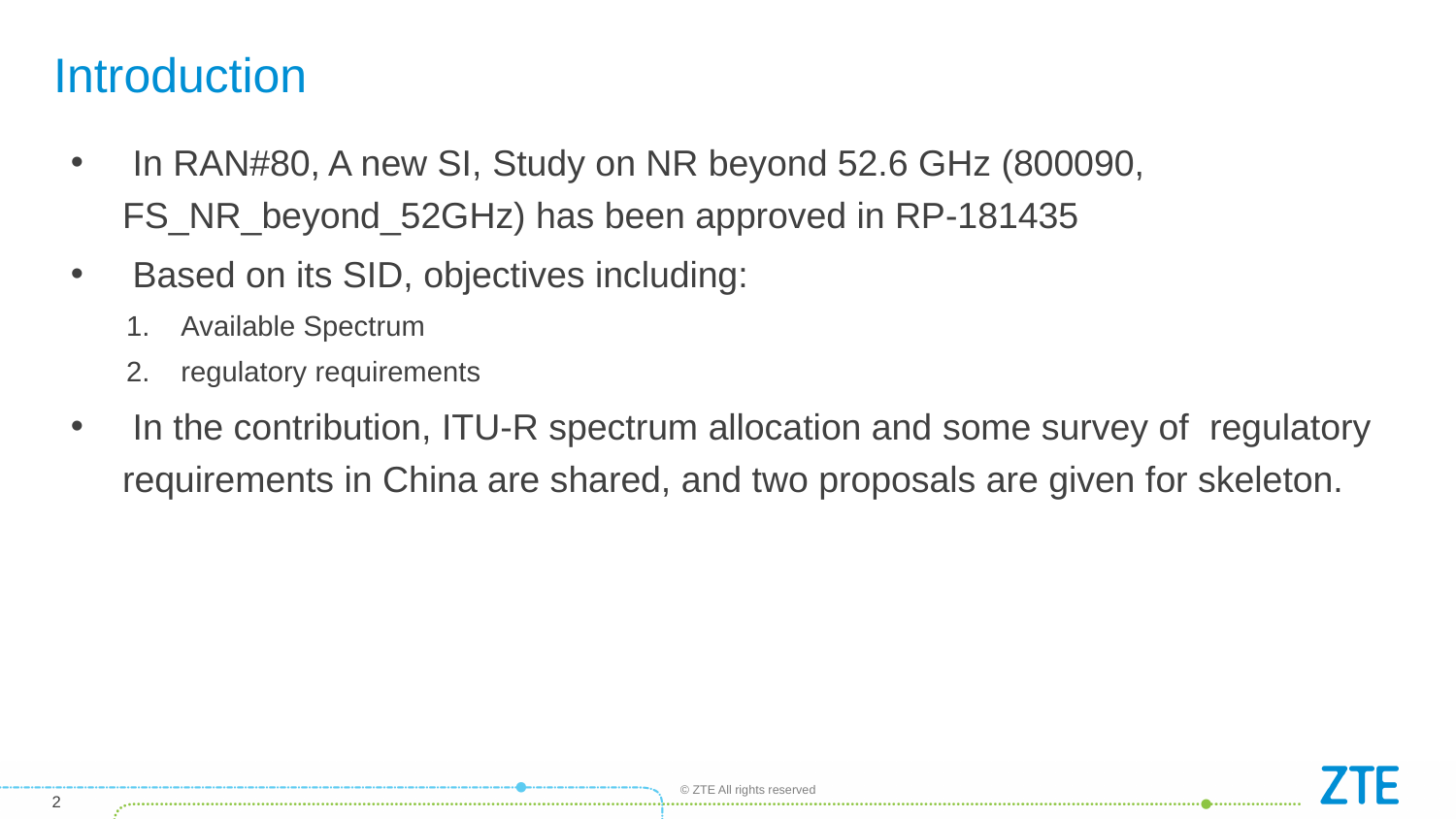

# Introduction
 In RAN#80, A new SI, Study on NR beyond 52.6 GHz (800090, FS_NR_beyond_52GHz) has been approved in RP-181435
 Based on its SID, objectives including:
Available Spectrum
regulatory requirements
 In the contribution, ITU-R spectrum allocation and some survey of  regulatory requirements in China are shared, and two proposals are given for skeleton.